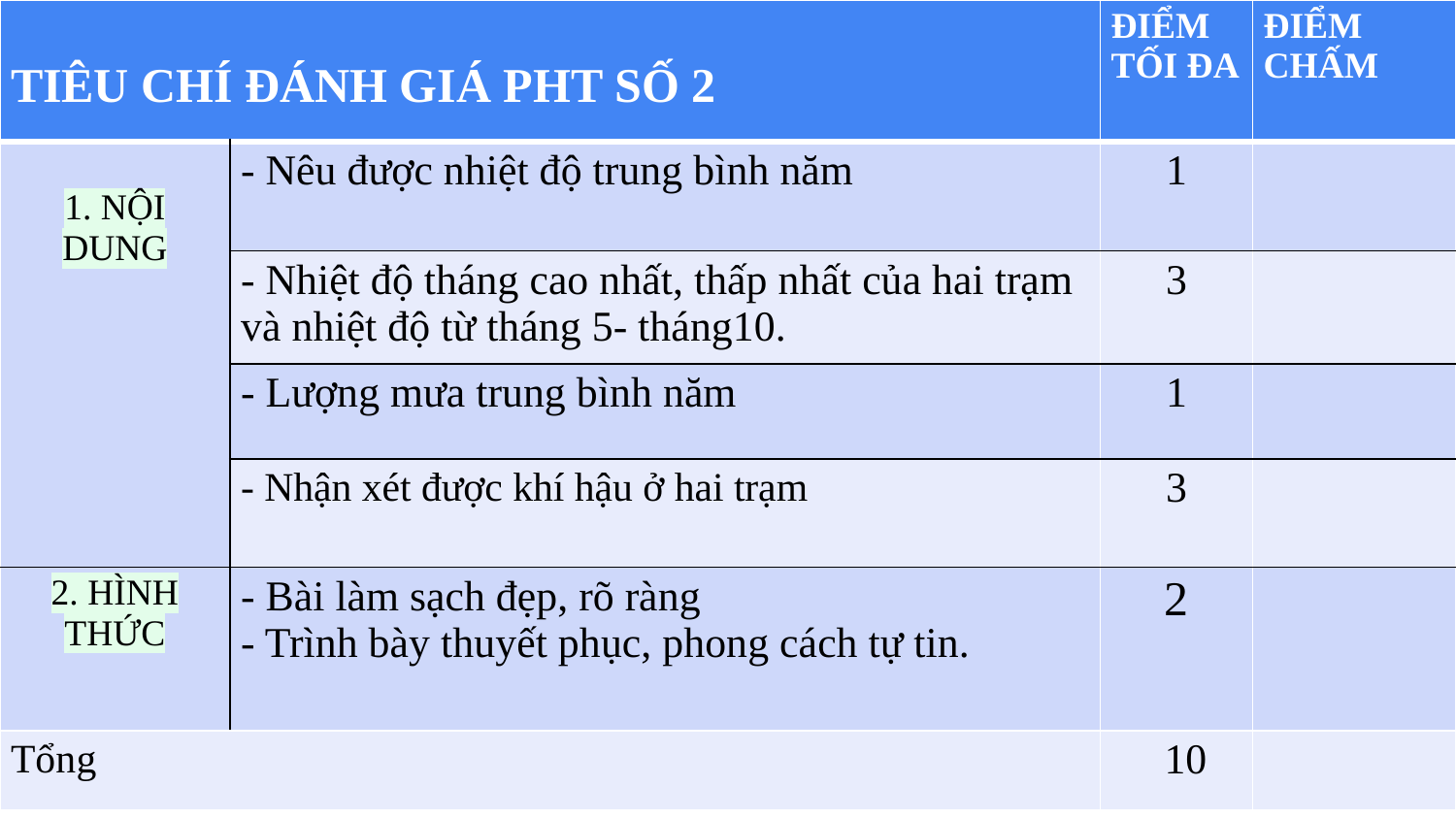

| TIÊU CHÍ ĐÁNH GIÁ PHT SỐ 2 |  | ĐIỂM TỐI ĐA | ĐIỂM CHẤM |
| --- | --- | --- | --- |
| 1. NỘI DUNG | - Nêu được nhiệt độ trung bình năm | 1 |  |
|  | - Nhiệt độ tháng cao nhất, thấp nhất của hai trạm và nhiệt độ từ tháng 5- tháng10. | 3 |  |
|  | - Lượng mưa trung bình năm | 1 |  |
|  | - Nhận xét được khí hậu ở hai trạm | 3 |  |
| 2. HÌNH THỨC | - Bài làm sạch đẹp, rõ ràng - Trình bày thuyết phục, phong cách tự tin. | 2 |  |
| Tổng |  | 10 |  |